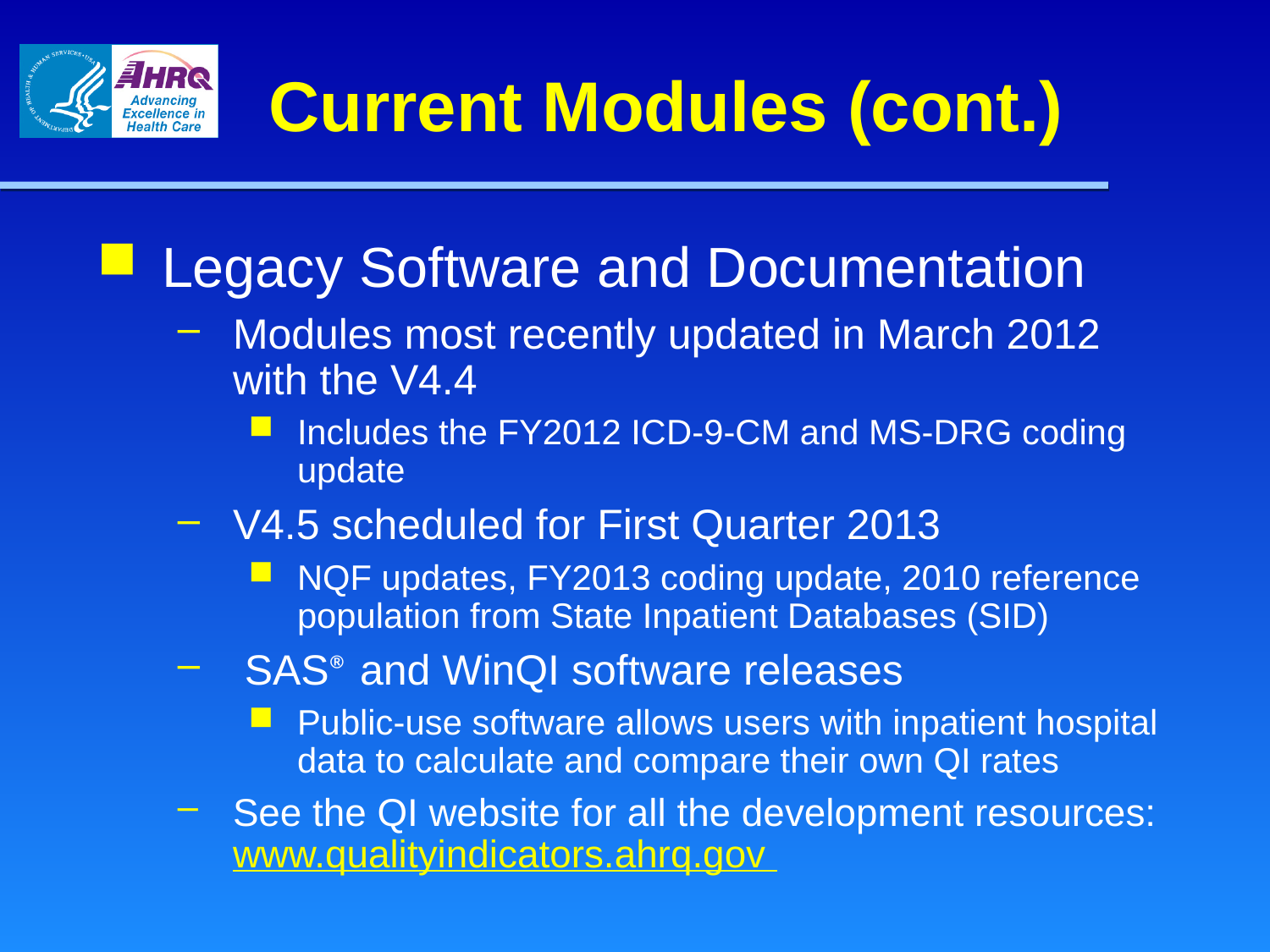

# Current Modules (cont.)
Legacy Software and Documentation
Modules most recently updated in March 2012 with the V4.4
Includes the FY2012 ICD-9-CM and MS-DRG coding update
V4.5 scheduled for First Quarter 2013
NQF updates, FY2013 coding update, 2010 reference population from State Inpatient Databases (SID)
 SAS® and WinQI software releases
Public-use software allows users with inpatient hospital data to calculate and compare their own QI rates
See the QI website for all the development resources: www.qualityindicators.ahrq.gov